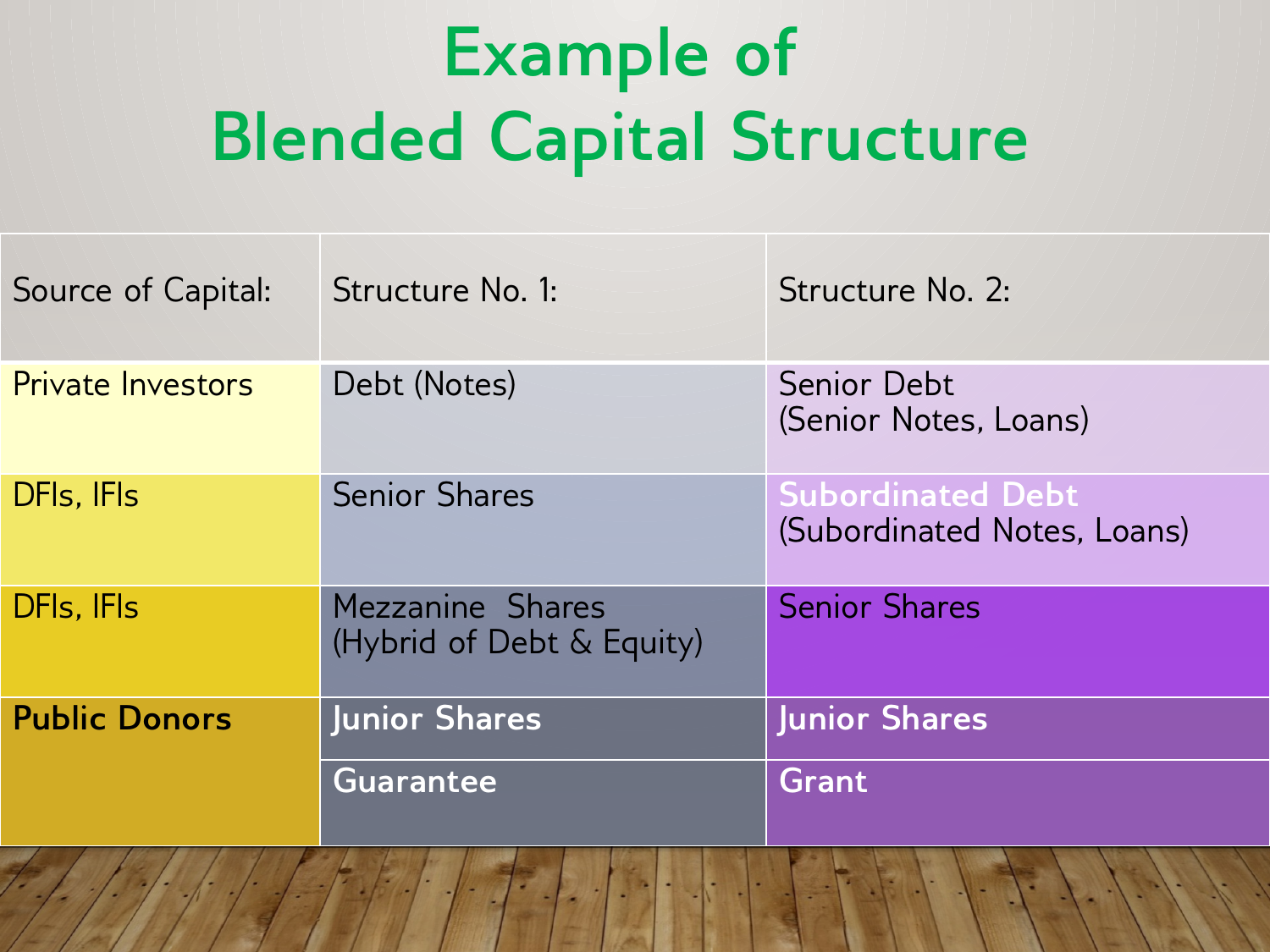

Equity in GEF projects
Example of
Blended Capital Structure

| Source of Capital: | Structure No. 1: | Structure No. 2: |
| --- | --- | --- |
| Private Investors | Debt (Notes) | Senior Debt (Senior Notes, Loans) |
| DFIs, IFIs | Senior Shares | Subordinated Debt (Subordinated Notes, Loans) |
| DFIs, IFIs | Mezzanine Shares (Hybrid of Debt & Equity) | Senior Shares |
| Public Donors | Junior Shares | Junior Shares |
|  | Guarantee | Grant |